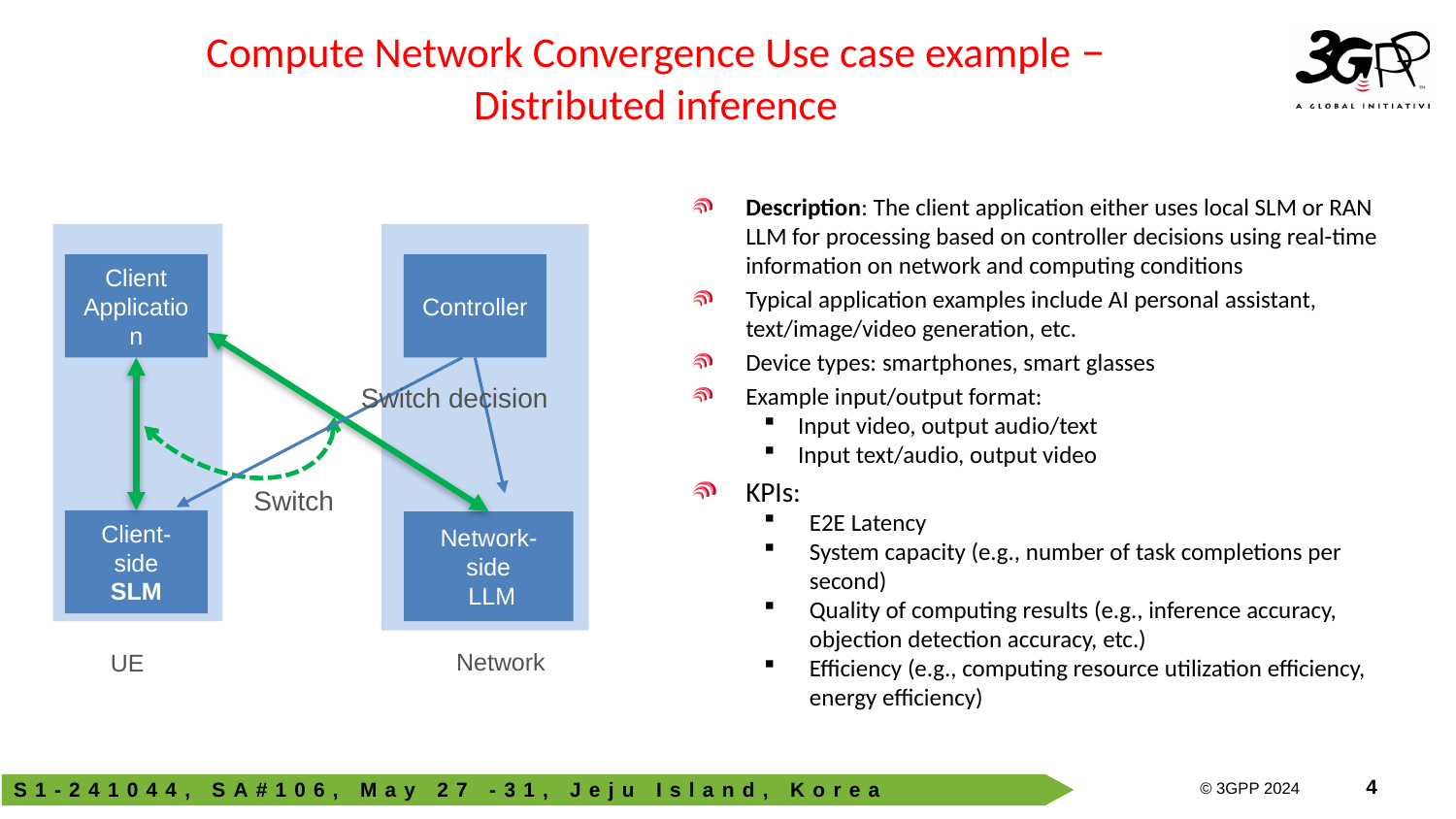

# Compute Network Convergence Use case example – Distributed inference
Description: The client application either uses local SLM or RAN LLM for processing based on controller decisions using real-time information on network and computing conditions
Typical application examples include AI personal assistant, text/image/video generation, etc.
Device types: smartphones, smart glasses
Example input/output format:
Input video, output audio/text
Input text/audio, output video
KPIs:
E2E Latency
System capacity (e.g., number of task completions per second)
Quality of computing results (e.g., inference accuracy, objection detection accuracy, etc.)
Efficiency (e.g., computing resource utilization efficiency, energy efficiency)

Client Application
Controller

Switch decision
Switch
Client-side
SLM
Network-side
 LLM
Network
UE